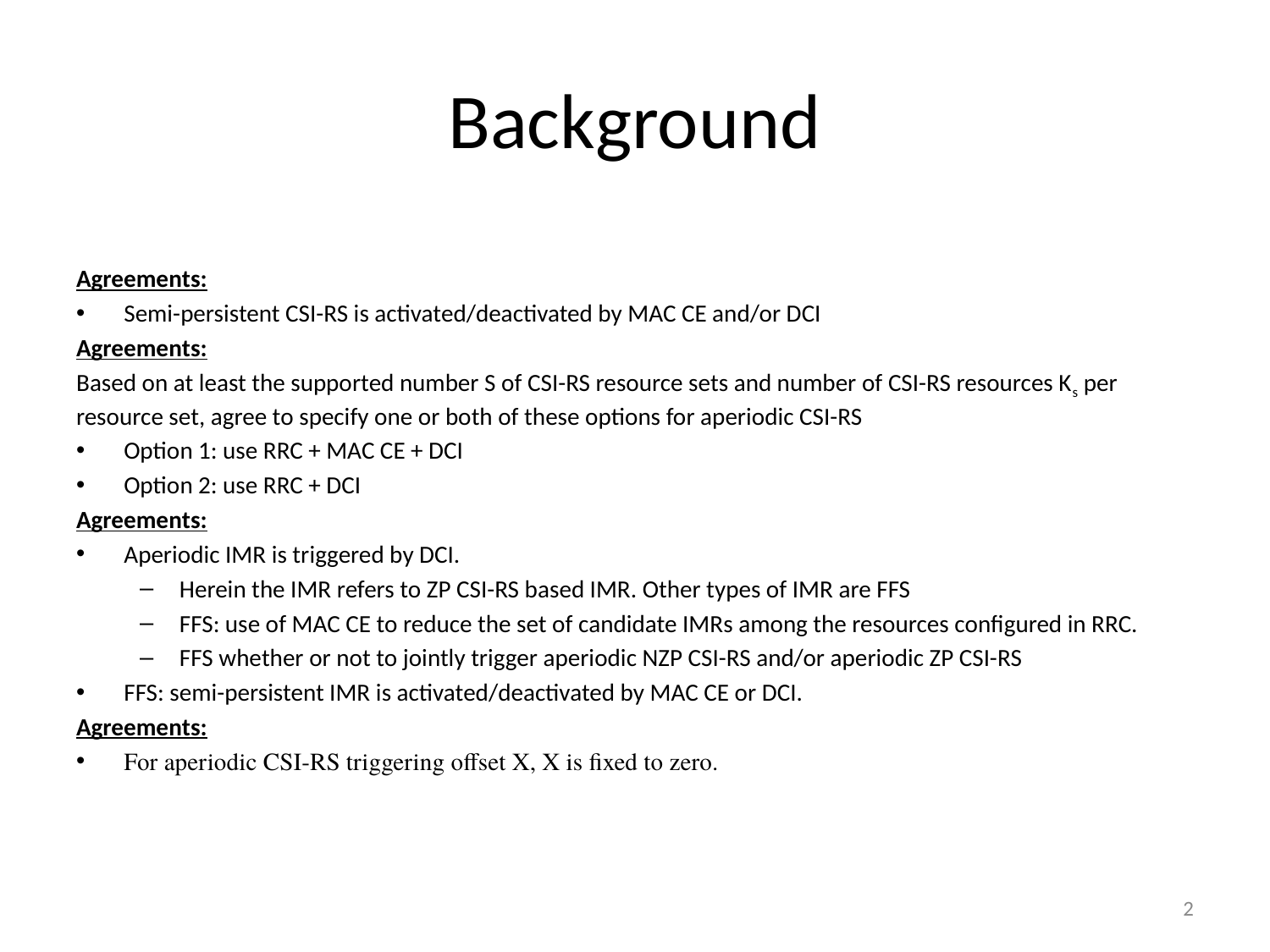

# Background

Agreements:
Semi-persistent CSI-RS is activated/deactivated by MAC CE and/or DCI
Agreements:
Based on at least the supported number S of CSI-RS resource sets and number of CSI-RS resources Ks per resource set, agree to specify one or both of these options for aperiodic CSI-RS
Option 1: use RRC + MAC CE + DCI
Option 2: use RRC + DCI
Agreements:
Aperiodic IMR is triggered by DCI.
Herein the IMR refers to ZP CSI-RS based IMR. Other types of IMR are FFS
FFS: use of MAC CE to reduce the set of candidate IMRs among the resources configured in RRC.
FFS whether or not to jointly trigger aperiodic NZP CSI-RS and/or aperiodic ZP CSI-RS
FFS: semi-persistent IMR is activated/deactivated by MAC CE or DCI.
Agreements:
For aperiodic CSI-RS triggering offset X, X is fixed to zero.

2